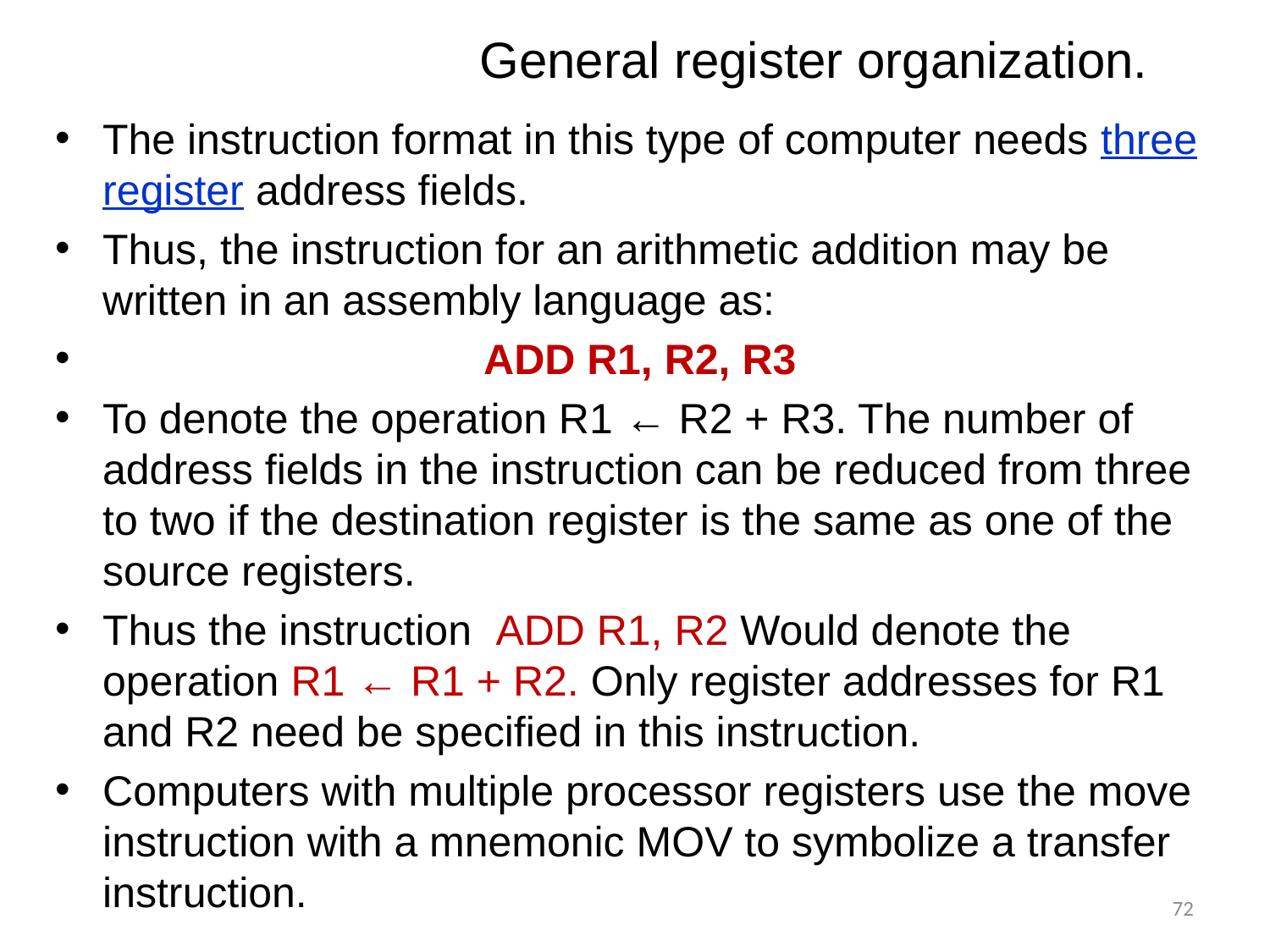

# General register organization.
The instruction format in this type of computer needs three register address fields.
Thus, the instruction for an arithmetic addition may be written in an assembly language as:
			ADD R1, R2, R3
To denote the operation R1 ← R2 + R3. The number of address fields in the instruction can be reduced from three to two if the destination register is the same as one of the source registers.
Thus the instruction  ADD R1, R2 Would denote the operation R1 ← R1 + R2. Only register addresses for R1 and R2 need be specified in this instruction.
Computers with multiple processor registers use the move instruction with a mnemonic MOV to symbolize a transfer instruction.

72